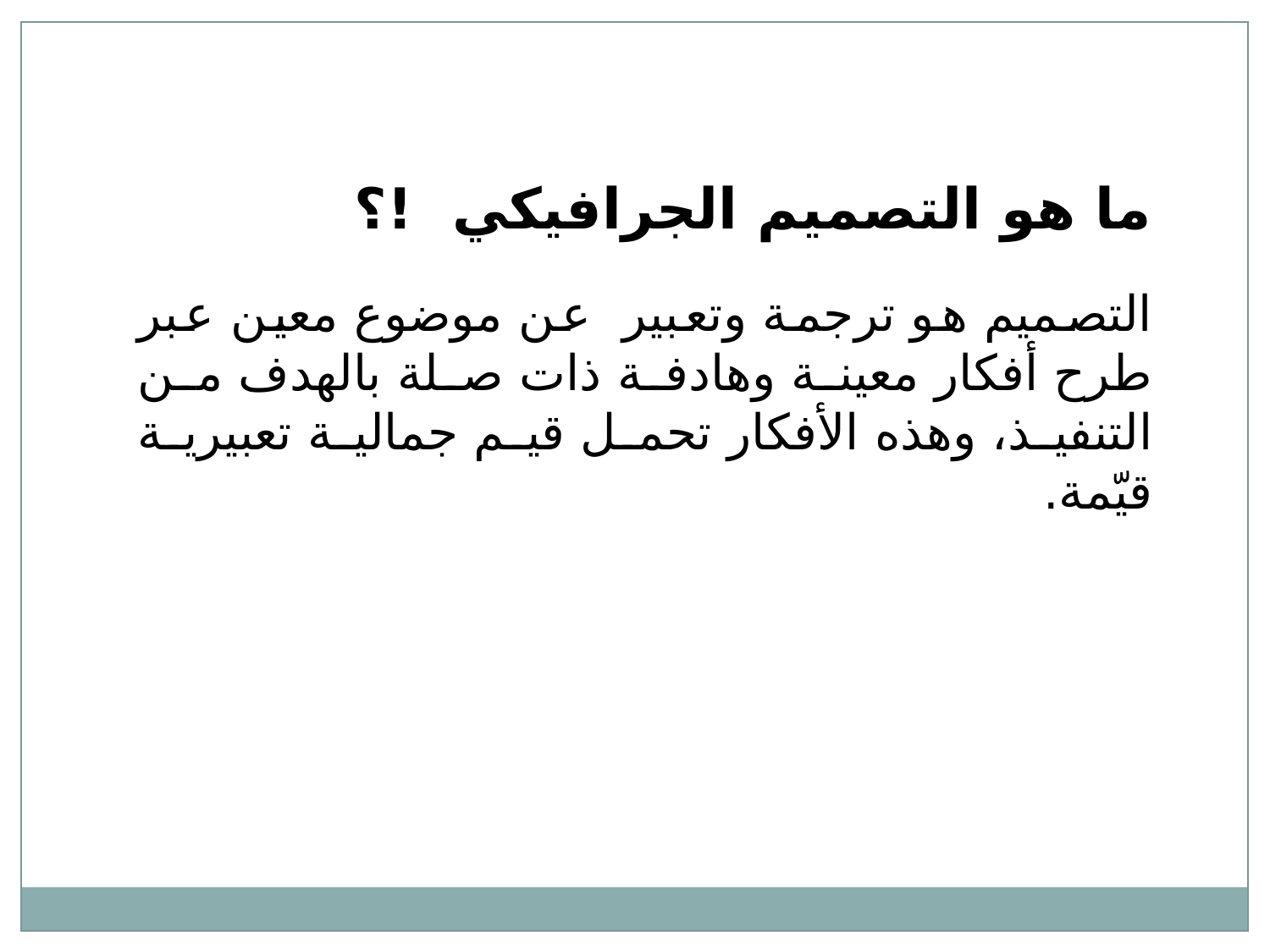

ما هو التصميم الجرافيكي  !؟

التصميم هو ترجمة وتعبير  عن موضوع معين عبر طرح أفكار معينة وهادفة ذات صلة بالهدف من التنفيذ، وهذه الأفكار تحمل قيم جمالية تعبيرية قيّمة.